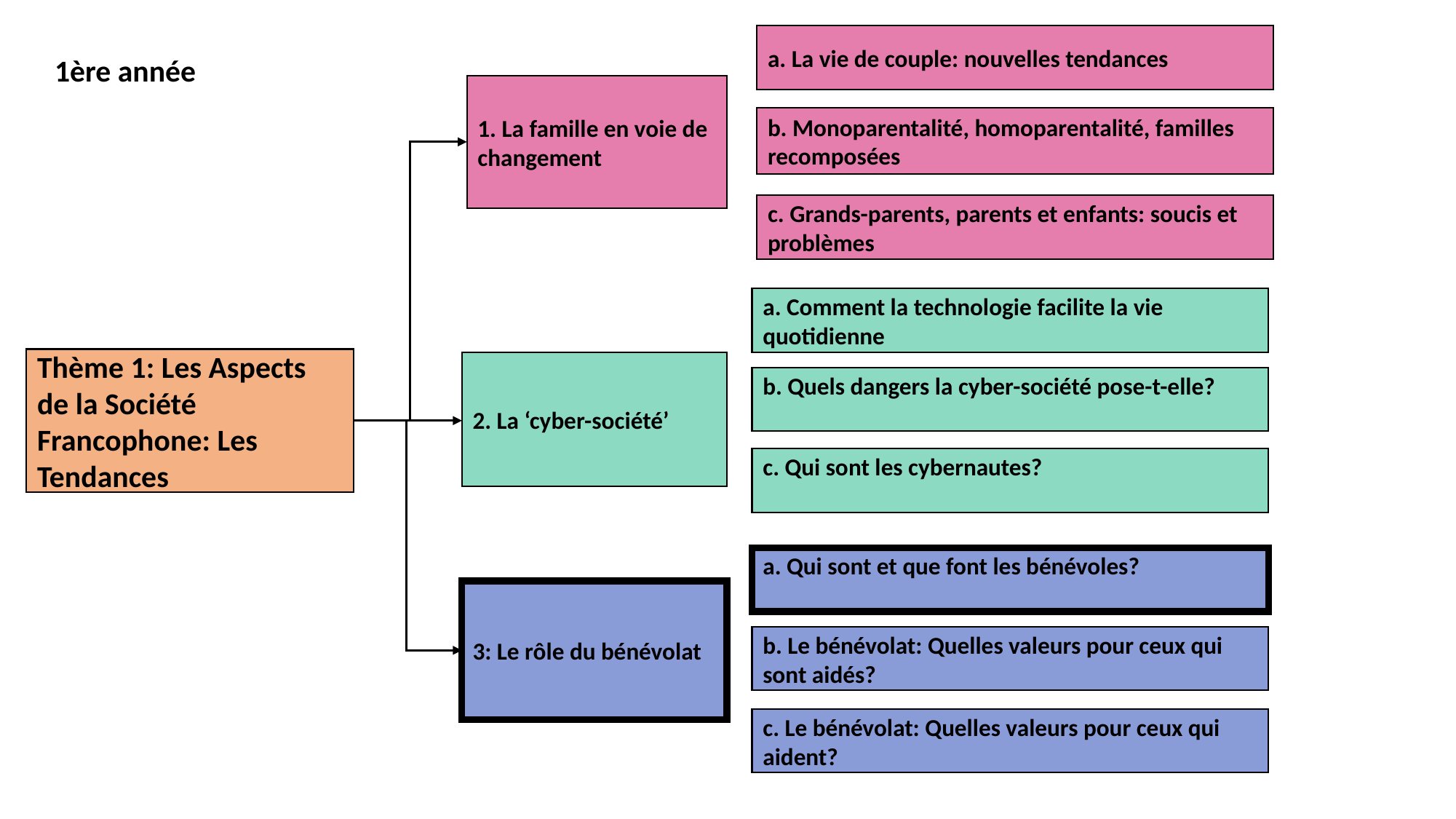

a. La vie de couple: nouvelles tendances
1ère année
1. La famille en voie de changement
b. Monoparentalité, homoparentalité, familles recomposées
c. Grands-parents, parents et enfants: soucis et problèmes
a. Comment la technologie facilite la vie quotidienne
Thème 1: Les Aspects de la Société Francophone: Les Tendances
2. La ‘cyber-société’
b. Quels dangers la cyber-société pose-t-elle?

c. Qui sont les cybernautes?

a. Qui sont et que font les bénévoles?

3: Le rôle du bénévolat

b. Le bénévolat: Quelles valeurs pour ceux qui sont aidés?

c. Le bénévolat: Quelles valeurs pour ceux qui aident?